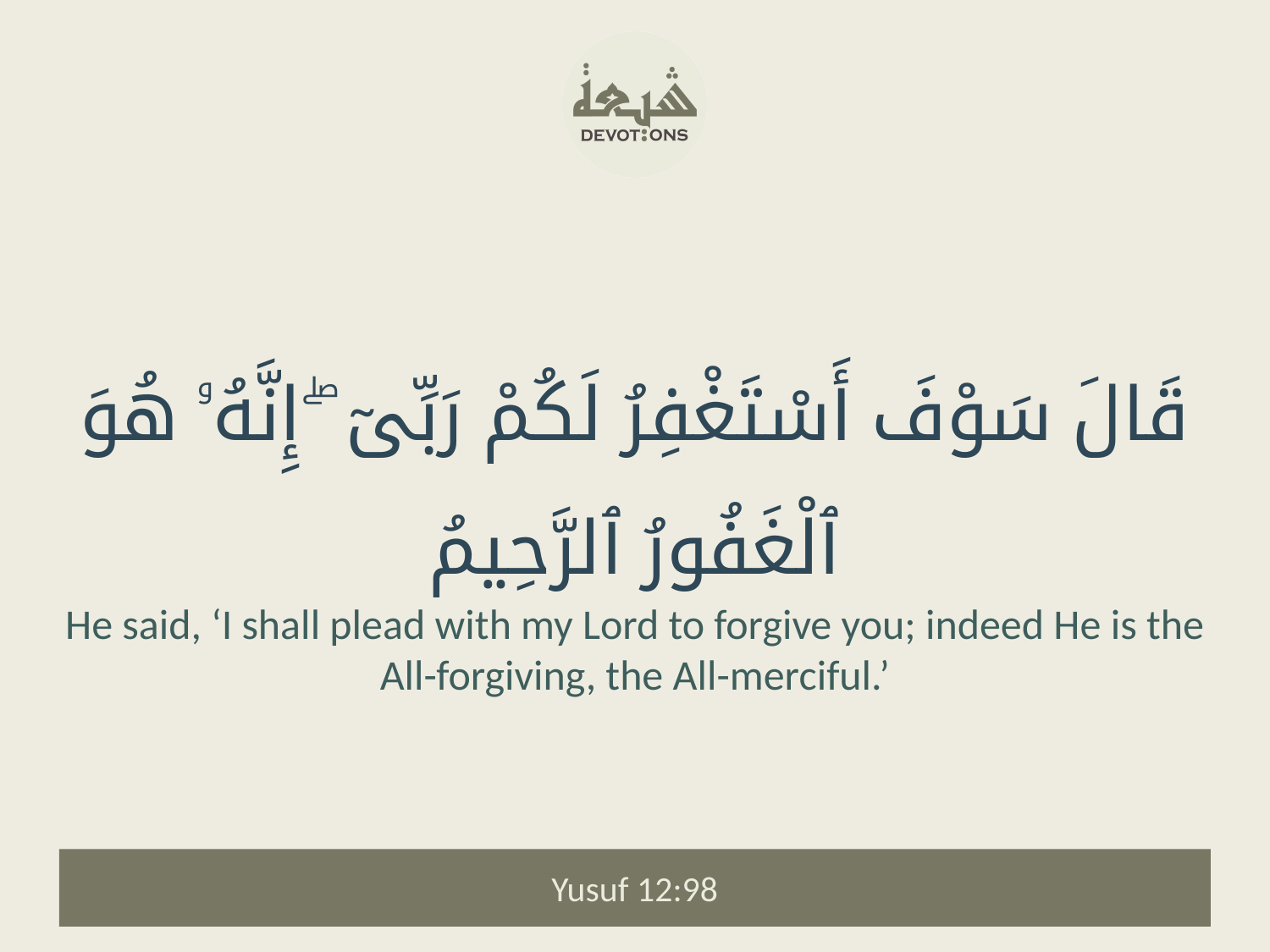

قَالَ سَوْفَ أَسْتَغْفِرُ لَكُمْ رَبِّىٓ ۖ إِنَّهُۥ هُوَ ٱلْغَفُورُ ٱلرَّحِيمُ
He said, ‘I shall plead with my Lord to forgive you; indeed He is the All-forgiving, the All-merciful.’
Yusuf 12:98